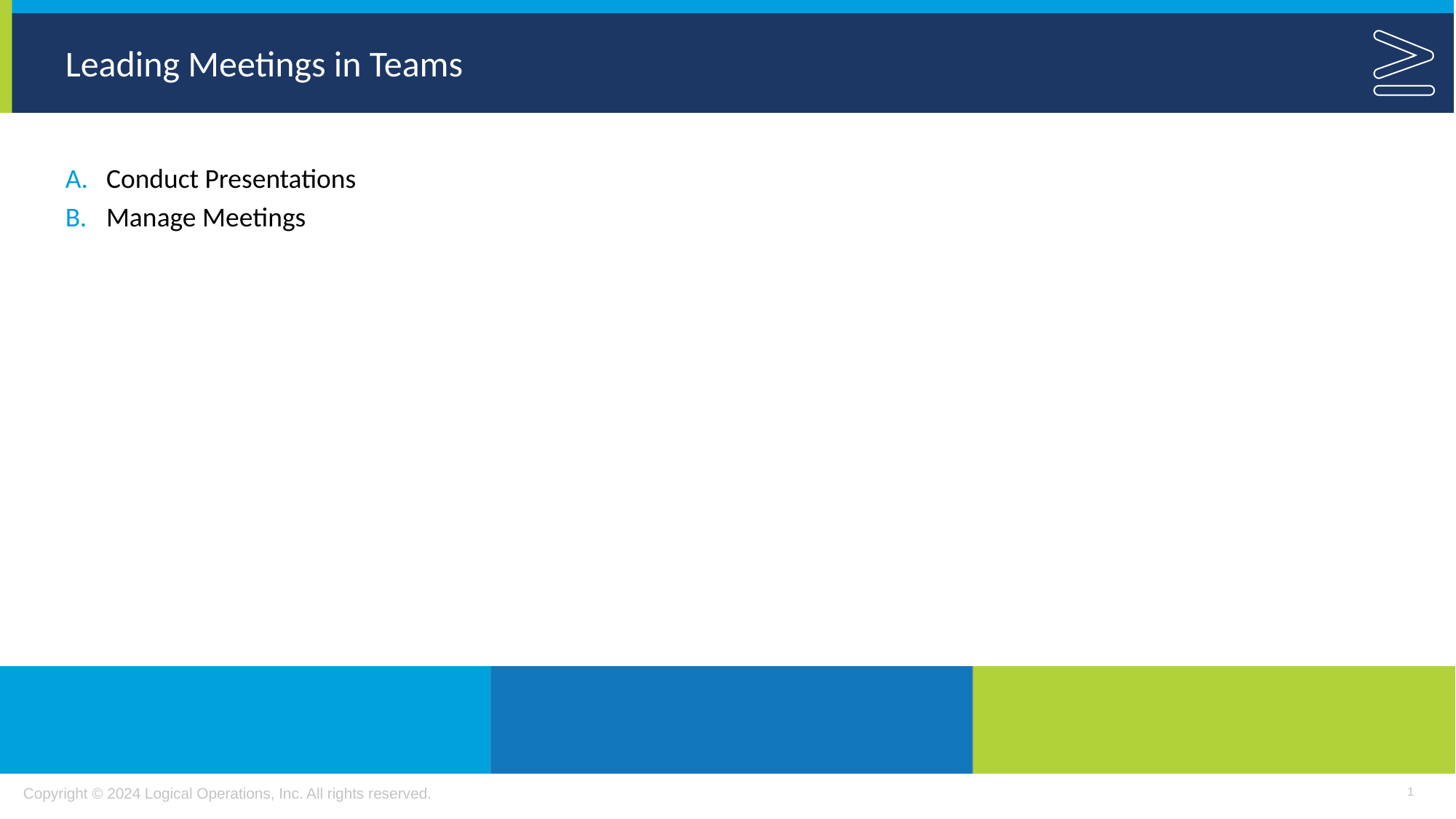

# Leading Meetings in Teams
Conduct Presentations
Manage Meetings
1